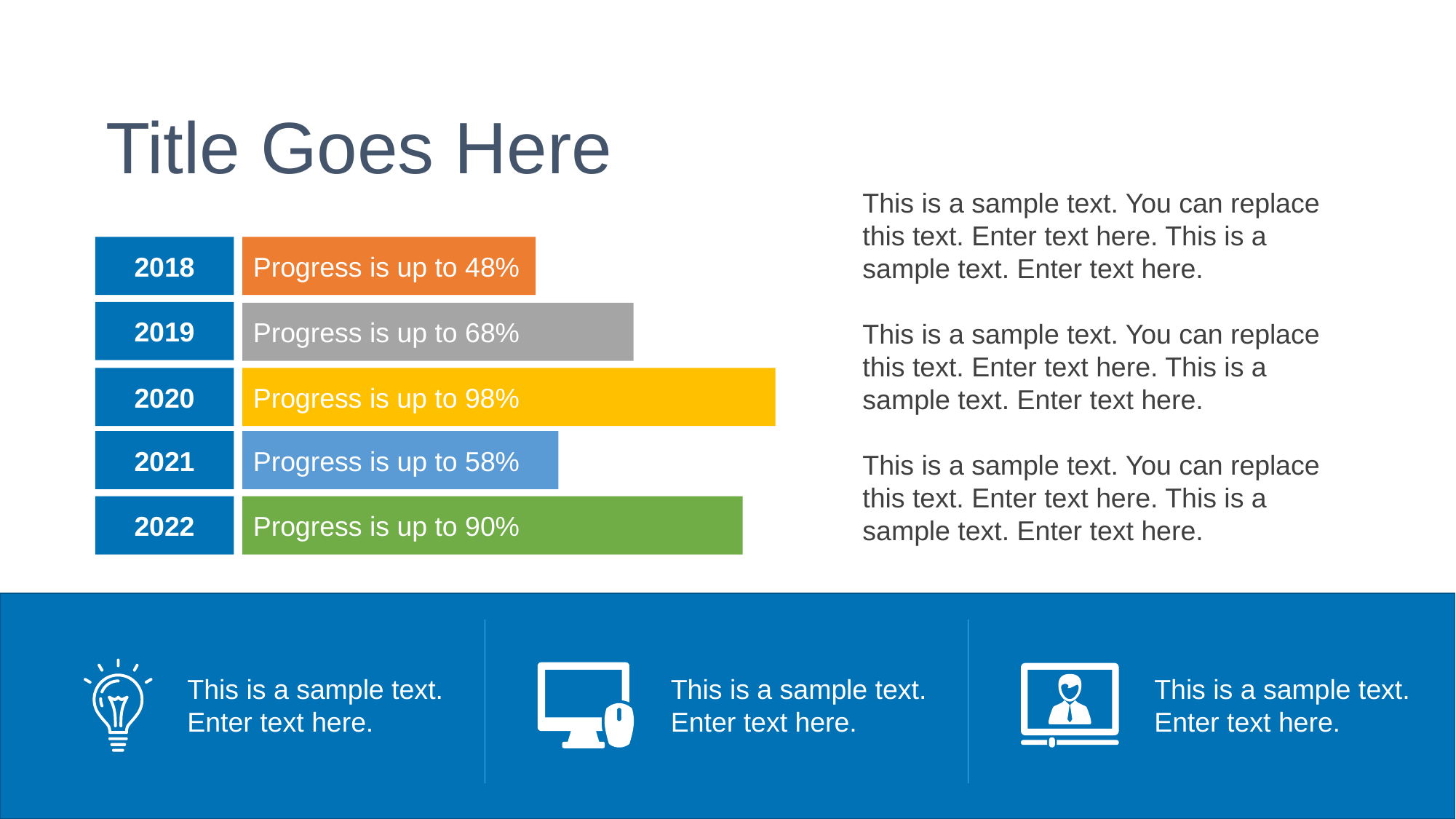

Title Goes Here
This is a sample text. You can replace this text. Enter text here. This is a sample text. Enter text here.

This is a sample text. You can replace this text. Enter text here. This is a sample text. Enter text here.

This is a sample text. You can replace this text. Enter text here. This is a sample text. Enter text here.

2018
Progress is up to 48%
2019
Progress is up to 68%
2020
Progress is up to 98%
2021
Progress is up to 58%
2022
Progress is up to 90%

This is a sample text. Enter text here.
This is a sample text. Enter text here.
This is a sample text. Enter text here.